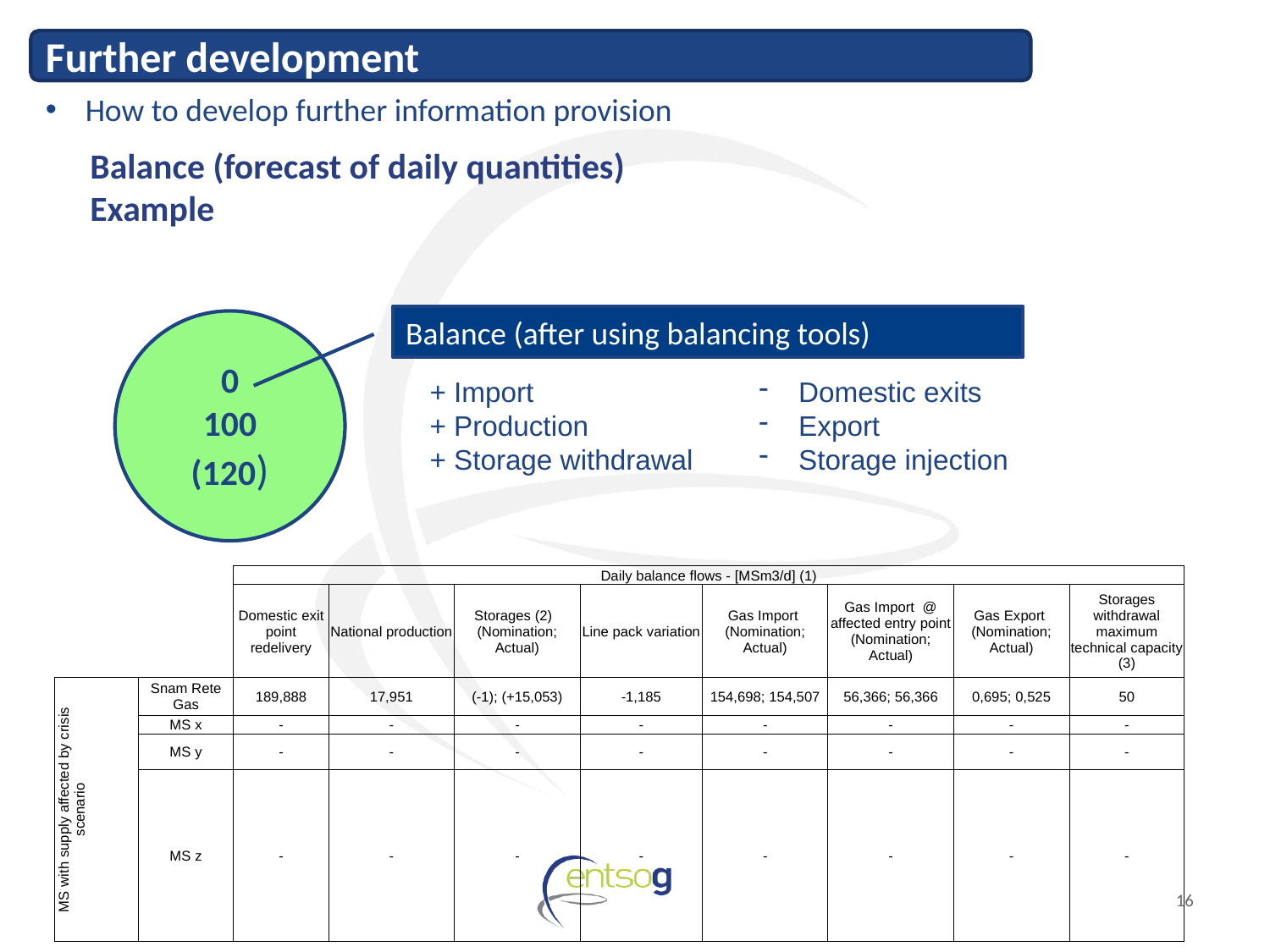

Further development
How to develop further information provision
# Balance (forecast of daily quantities) Example
Balance (after using balancing tools)
0
100
(120)
+ Import
+ Production
+ Storage withdrawal
Domestic exits
Export
Storage injection
|  |  | Daily balance flows - [MSm3/d] (1) |  |  |  |  |  |  |  |
| --- | --- | --- | --- | --- | --- | --- | --- | --- | --- |
|  |  | Domestic exit point redelivery | National production | Storages (2) (Nomination; Actual) | Line pack variation | Gas Import (Nomination; Actual) | Gas Import @ affected entry point (Nomination; Actual) | Gas Export (Nomination; Actual) | Storages withdrawal maximum technical capacity (3) |
| MS with supply affected by crisis scenario | Snam Rete Gas | 189,888 | 17,951 | (-1); (+15,053) | -1,185 | 154,698; 154,507 | 56,366; 56,366 | 0,695; 0,525 | 50 |
|  | MS x | - | - | - | - | - | - | - | - |
|  | MS y | - | - | - | - | - | - | - | - |
|  | MS z | - | - | - | - | - | - | - | - |
|  |  |  |  |  |  |  |  |  |  |
|  |  |  |  |  |  |  |  |  |  |
| LEGEND: |  |  |  |  |  |  |  |  |  |
| (1) | SCADA values |  |  |  |  |  |  |  |  |
| (2) | withdrawal (+) injection (-) |  |  |  |  |  |  |  |  |
| (3) | Daily Value |  |  |  |  |  |  |  |  |
| (4) | D-1 nomination |  |  |  |  |  |  |  |  |
16